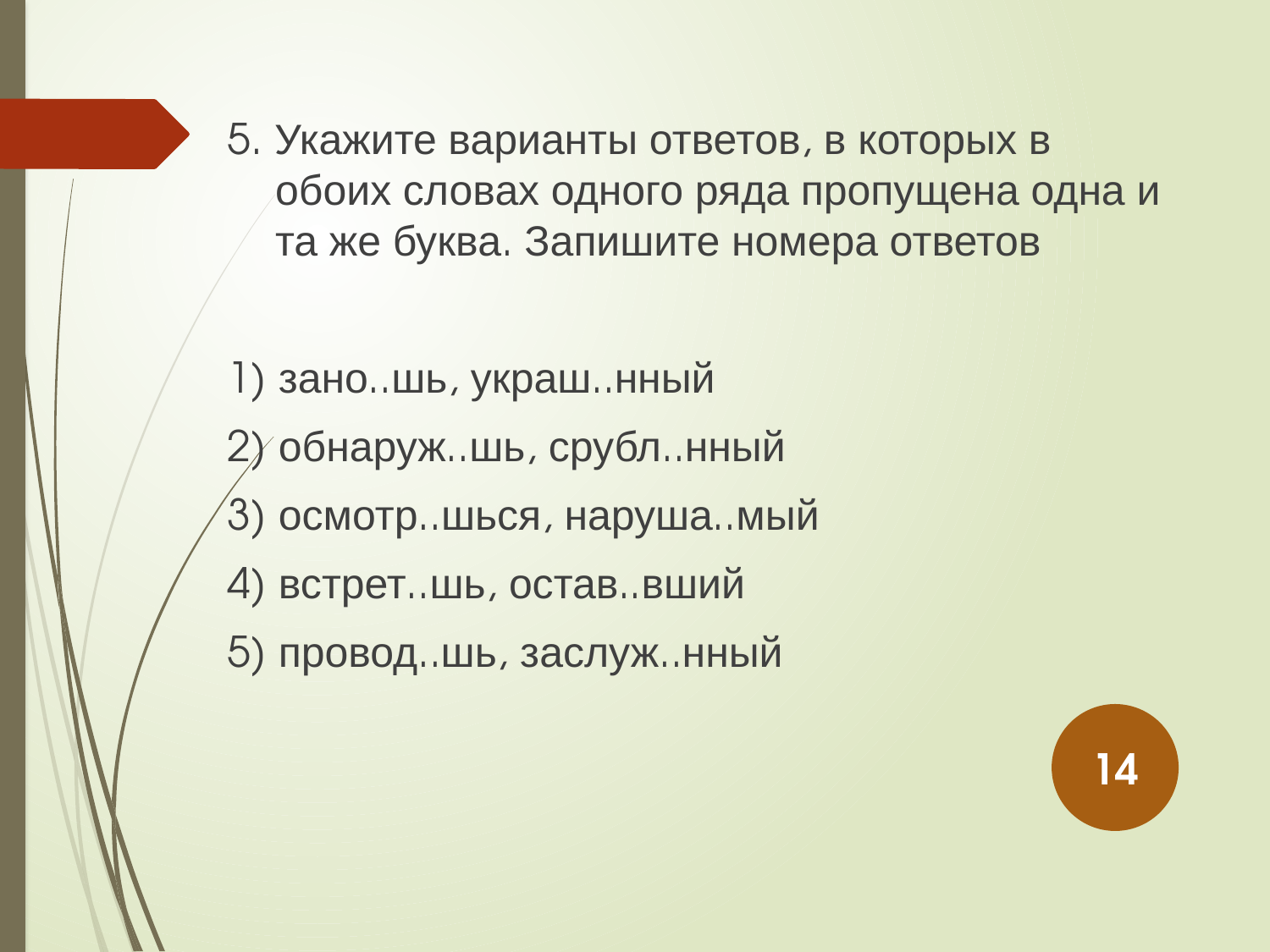

5. Укажите варианты ответов, в которых в обоих словах одного ряда пропущена одна и та же буква. Запишите номера ответов

1) зано..шь, украш..нный
2) обнаруж..шь, срубл..нный
3) осмотр..шься, наруша..мый
4) встрет..шь, остав..вший
5) провод..шь, заслуж..нный
14